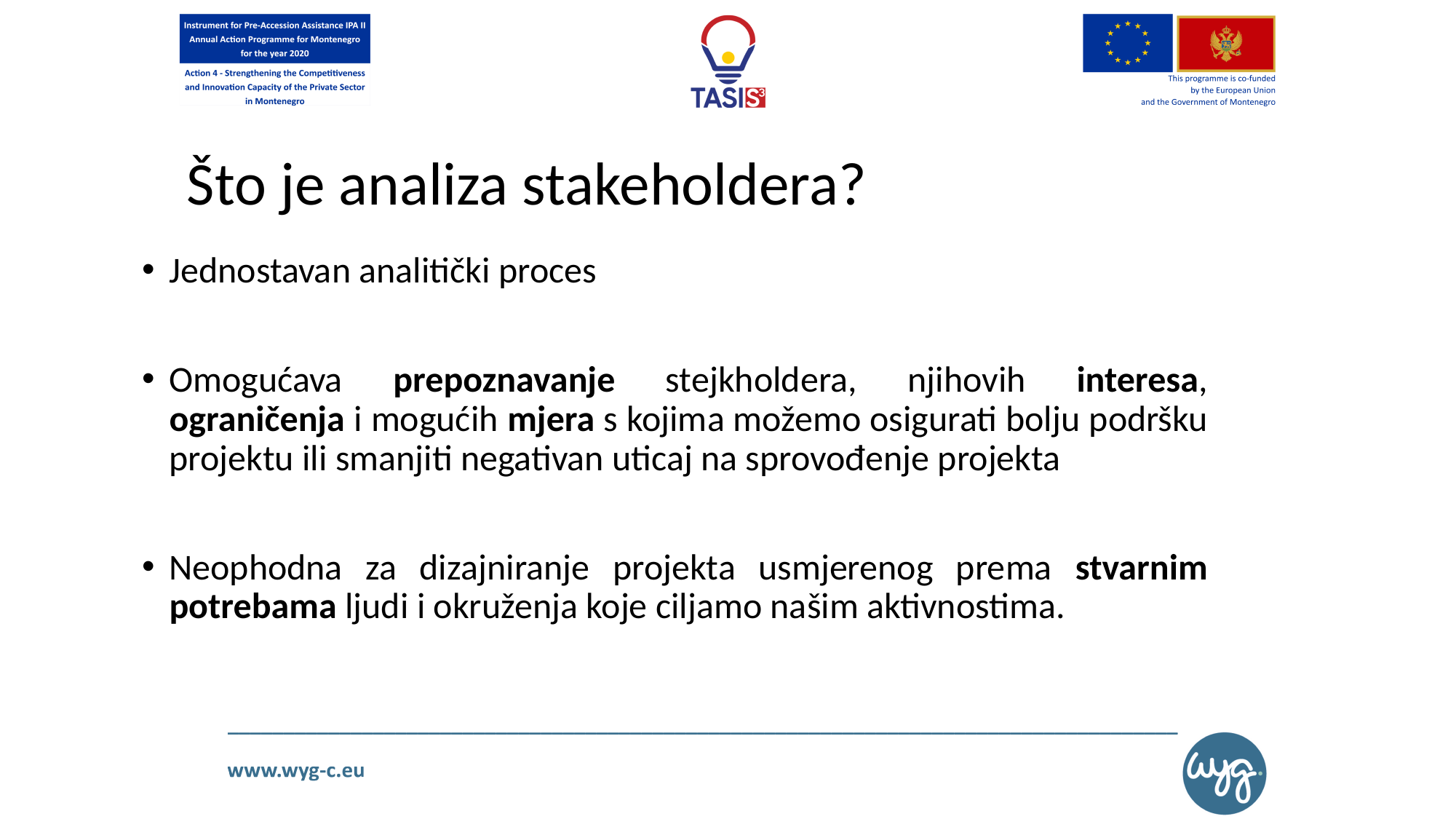

# Što je analiza stakeholdera?
Jednostavan analitički proces

Omogućava prepoznavanje stejkholdera, njihovih interesa, ograničenja i mogućih mjera s kojima možemo osigurati bolju podršku projektu ili smanjiti negativan uticaj na sprovođenje projekta

Neophodna za dizajniranje projekta usmjerenog prema stvarnim potrebama ljudi i okruženja koje ciljamo našim aktivnostima.